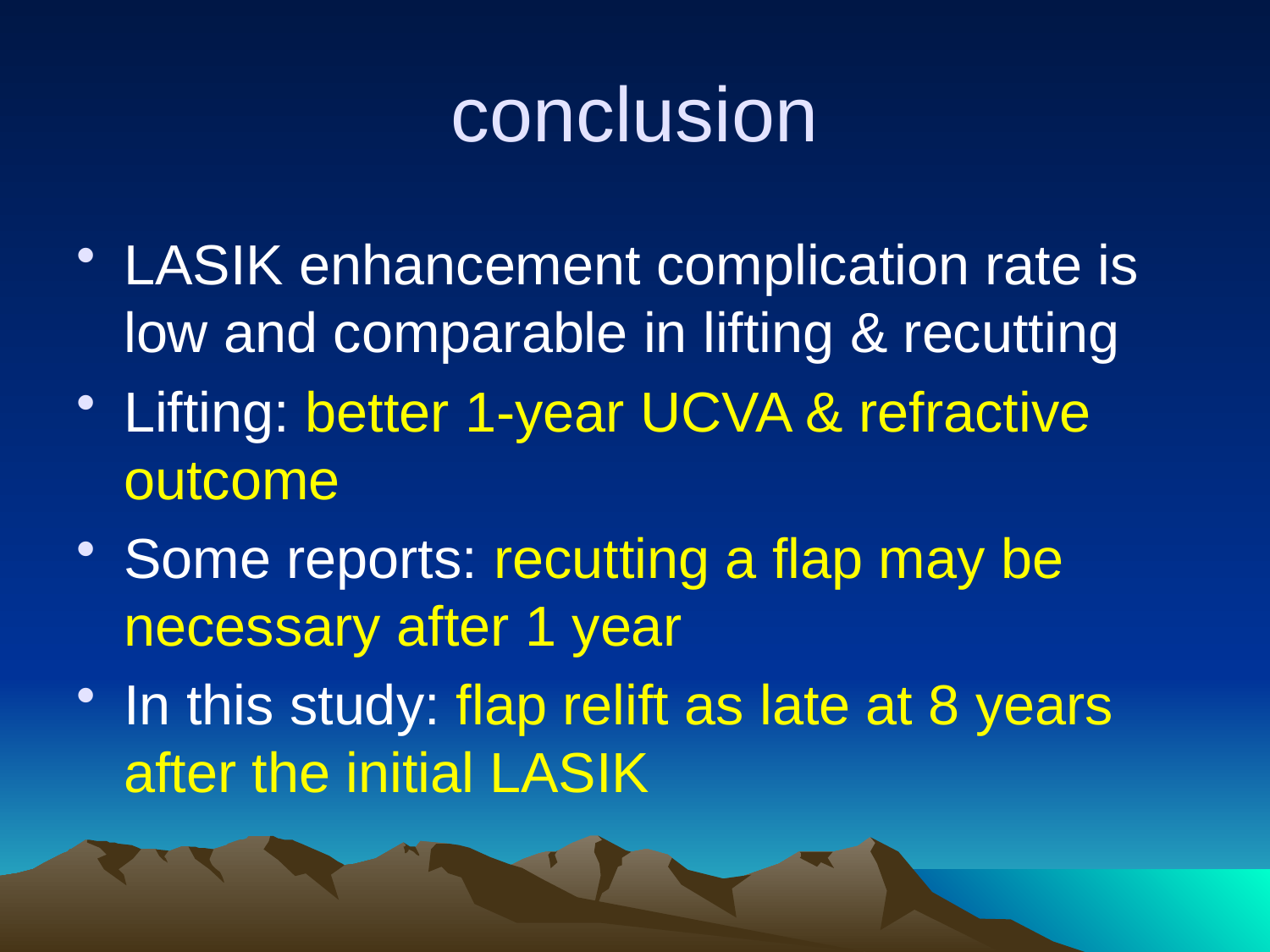

# conclusion
LASIK enhancement complication rate is low and comparable in lifting & recutting
Lifting: better 1-year UCVA & refractive outcome
Some reports: recutting a flap may be necessary after 1 year
In this study: flap relift as late at 8 years after the initial LASIK